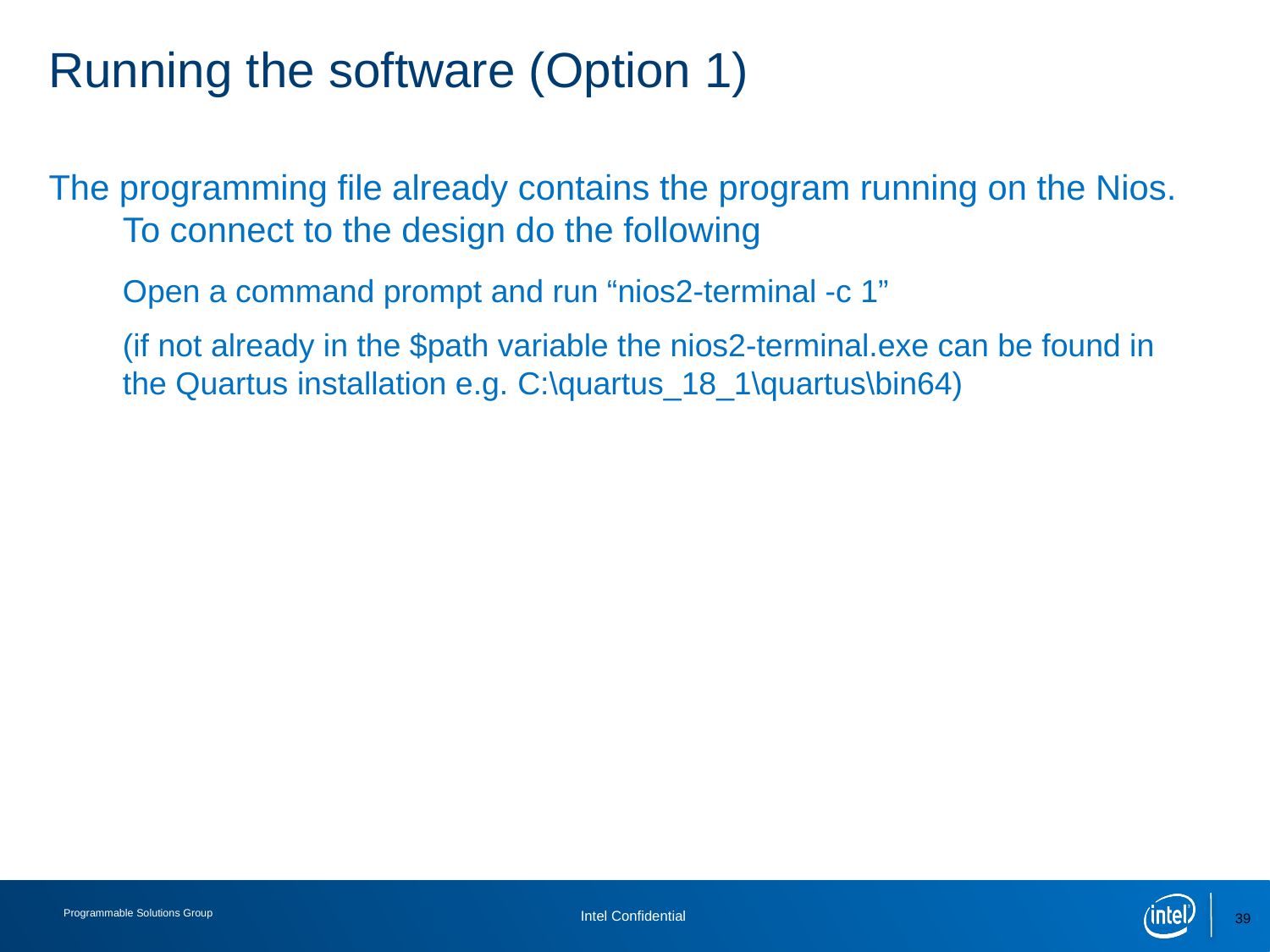

# Running the software (Option 1)
The programming file already contains the program running on the Nios. To connect to the design do the following
	Open a command prompt and run “nios2-terminal -c 1”
	(if not already in the $path variable the nios2-terminal.exe can be found in the Quartus installation e.g. C:\quartus_18_1\quartus\bin64)

39